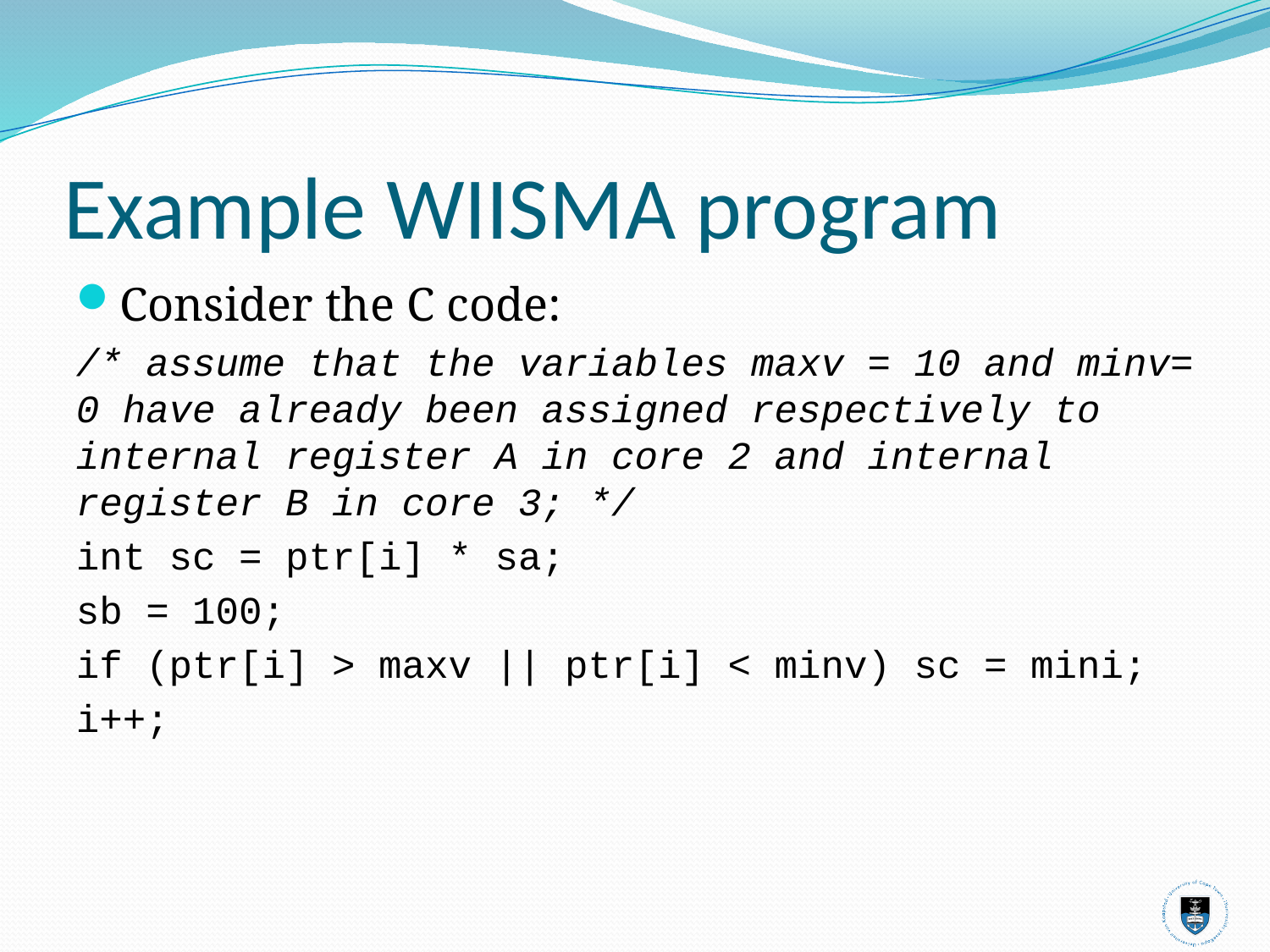

# Example WIISMA program
Consider the C code:
/* assume that the variables maxv = 10 and minv= 0 have already been assigned respectively to internal register A in core 2 and internal register B in core 3; */
int sc = ptr[i] * sa;
sb = 100;
if (ptr[i] > maxv || ptr[i] < minv) sc = mini;
i++;